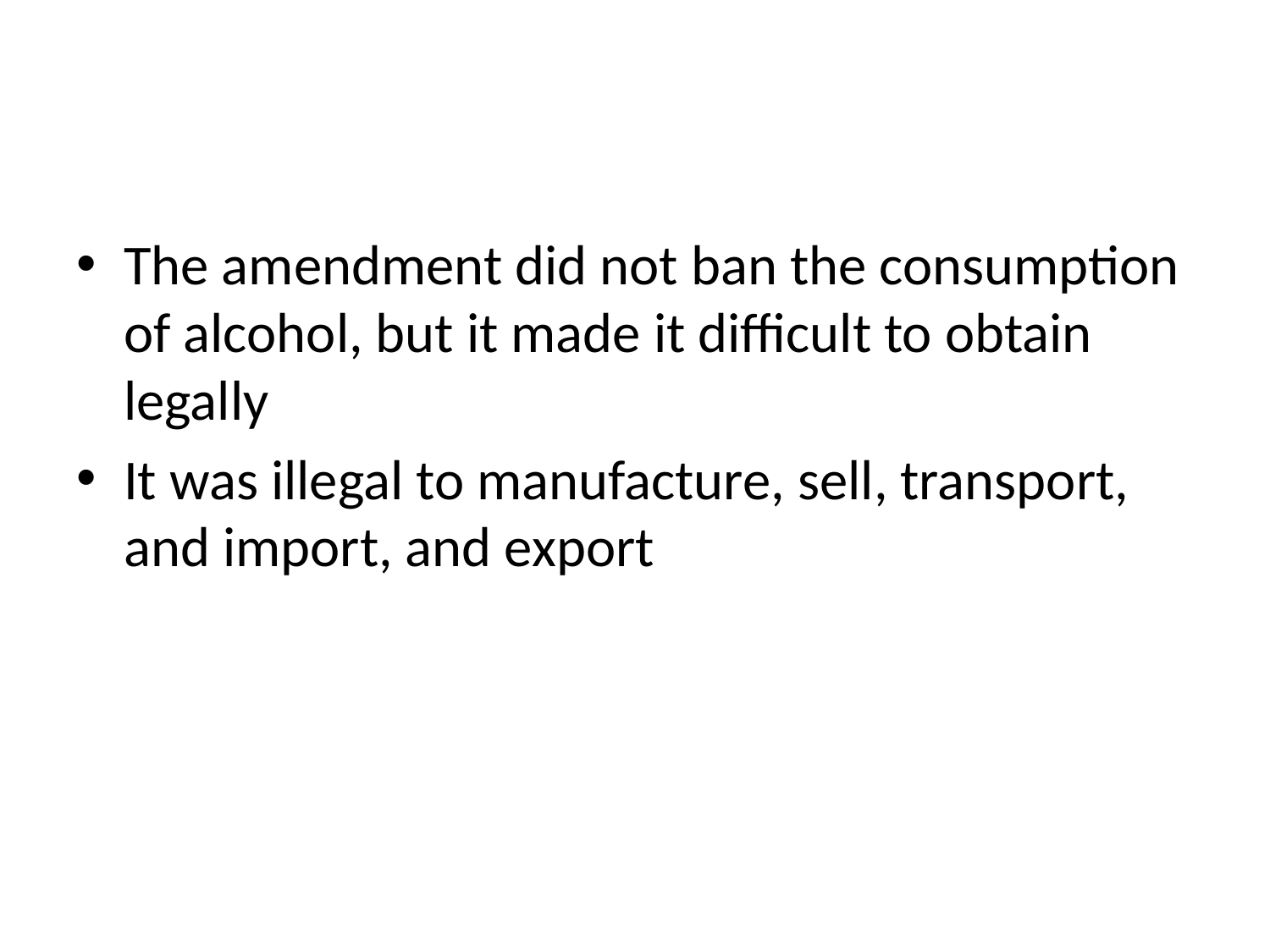

The amendment did not ban the consumption of alcohol, but it made it difficult to obtain legally
It was illegal to manufacture, sell, transport, and import, and export